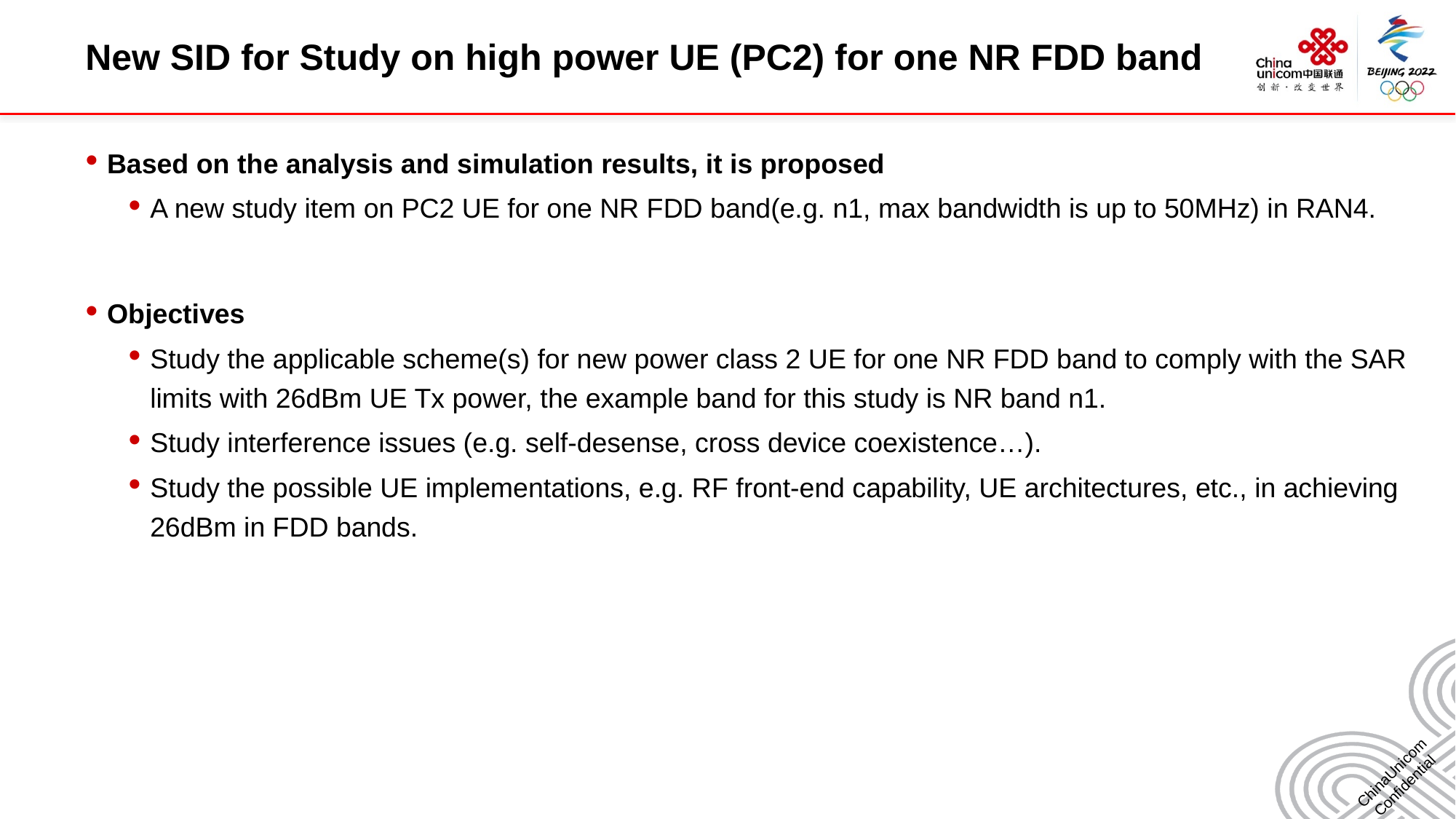

# New SID for Study on high power UE (PC2) for one NR FDD band
Based on the analysis and simulation results, it is proposed
A new study item on PC2 UE for one NR FDD band(e.g. n1, max bandwidth is up to 50MHz) in RAN4.

Objectives
Study the applicable scheme(s) for new power class 2 UE for one NR FDD band to comply with the SAR limits with 26dBm UE Tx power, the example band for this study is NR band n1.
Study interference issues (e.g. self-desense, cross device coexistence…).
Study the possible UE implementations, e.g. RF front-end capability, UE architectures, etc., in achieving 26dBm in FDD bands.